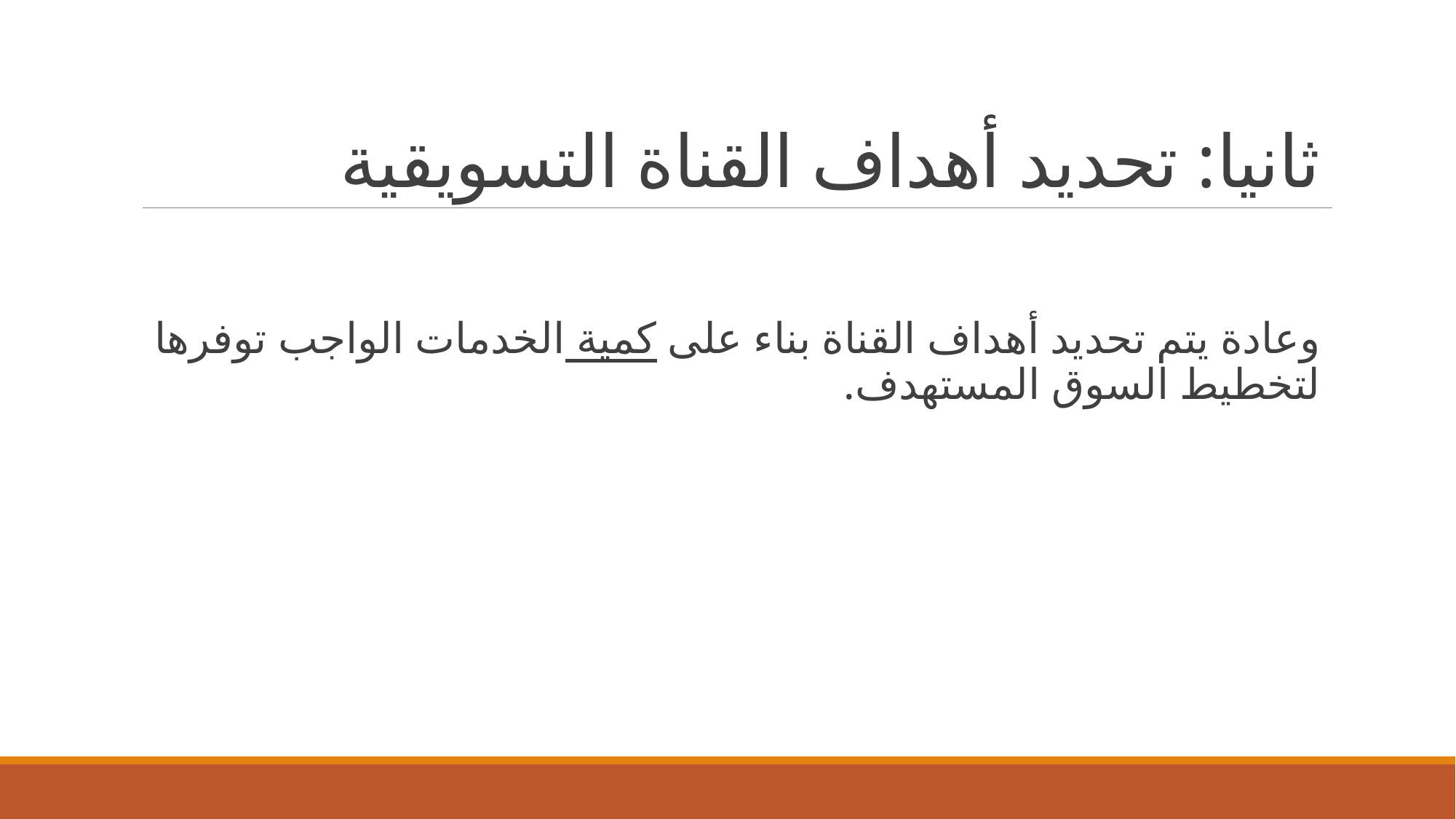

# ثانيا: تحديد أهداف القناة التسويقية
وعادة يتم تحديد أهداف القناة بناء على كمية الخدمات الواجب توفرها لتخطيط السوق المستهدف.